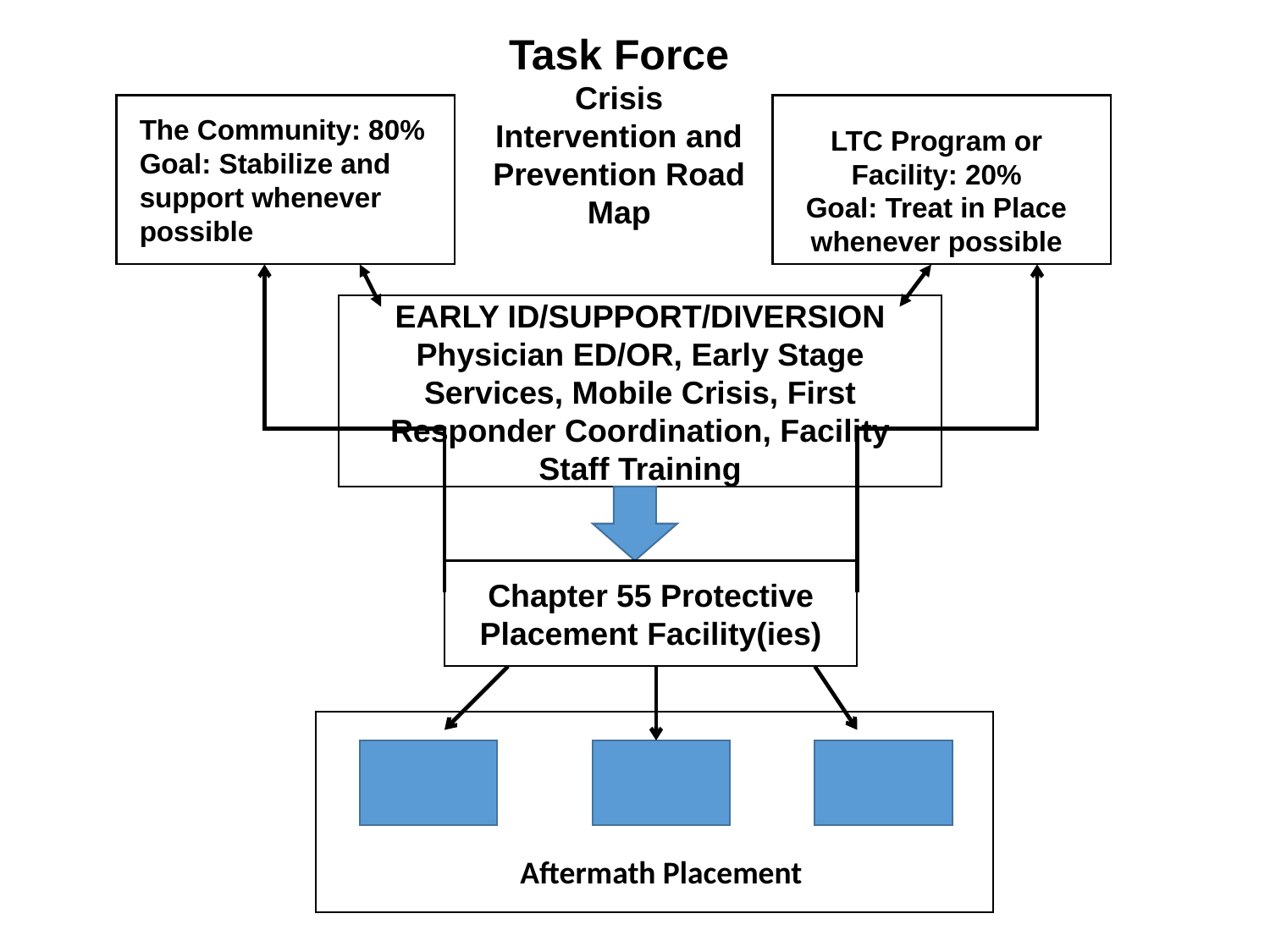

Task Force Crisis Intervention and Prevention Road Map

The Community: 80%
Goal: Stabilize and support whenever possible
LTC Program or Facility: 20%
Goal: Treat in Place whenever possible
EARLY ID/SUPPORT/DIVERSION
Physician ED/OR, Early Stage Services, Mobile Crisis, First Responder Coordination, Facility Staff Training

Chapter 55 Protective Placement Facility(ies)

Aftermath Placement